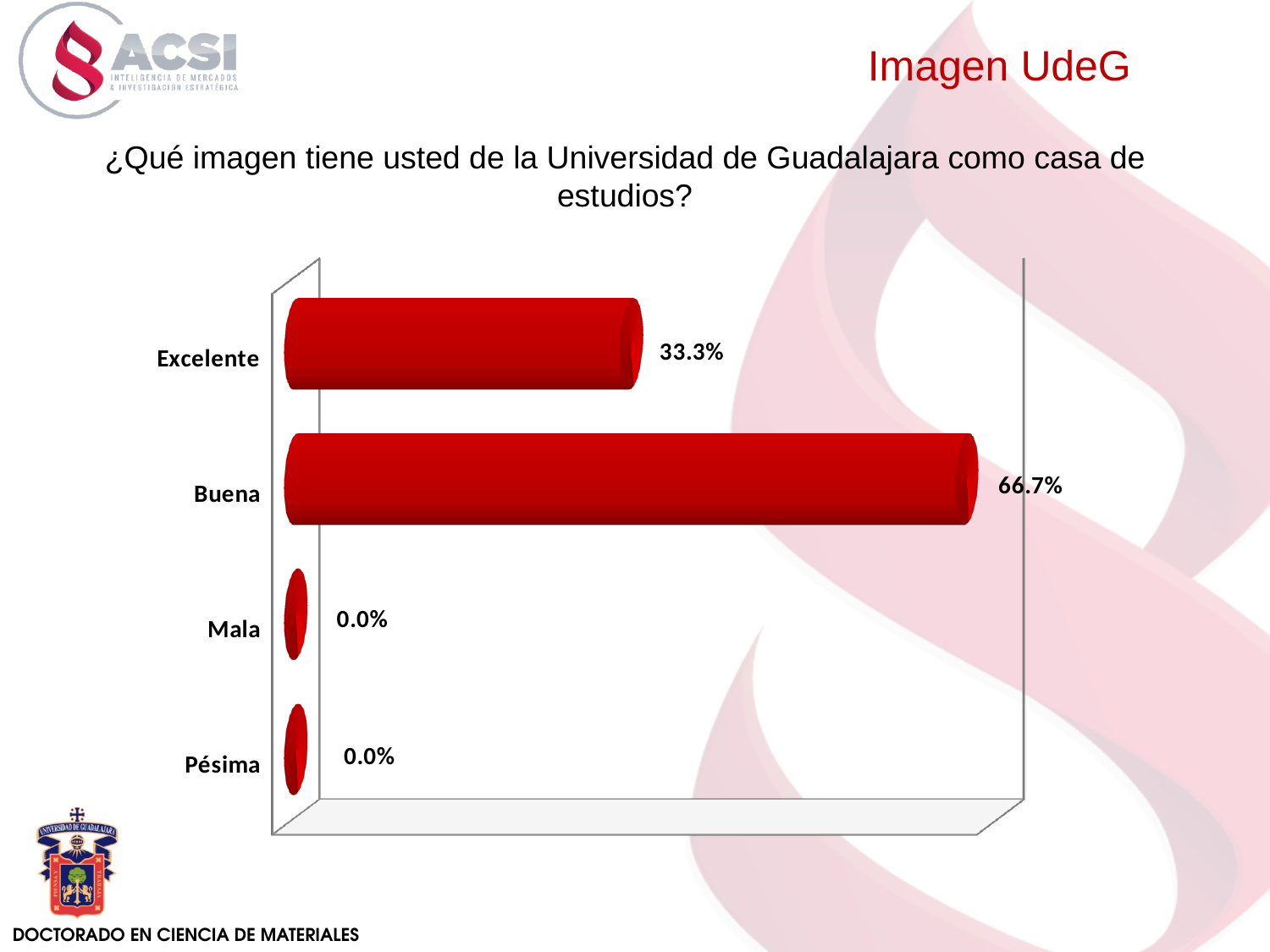

Imagen UdeG
¿Qué imagen tiene usted de la Universidad de Guadalajara como casa de estudios?

[unsupported chart]